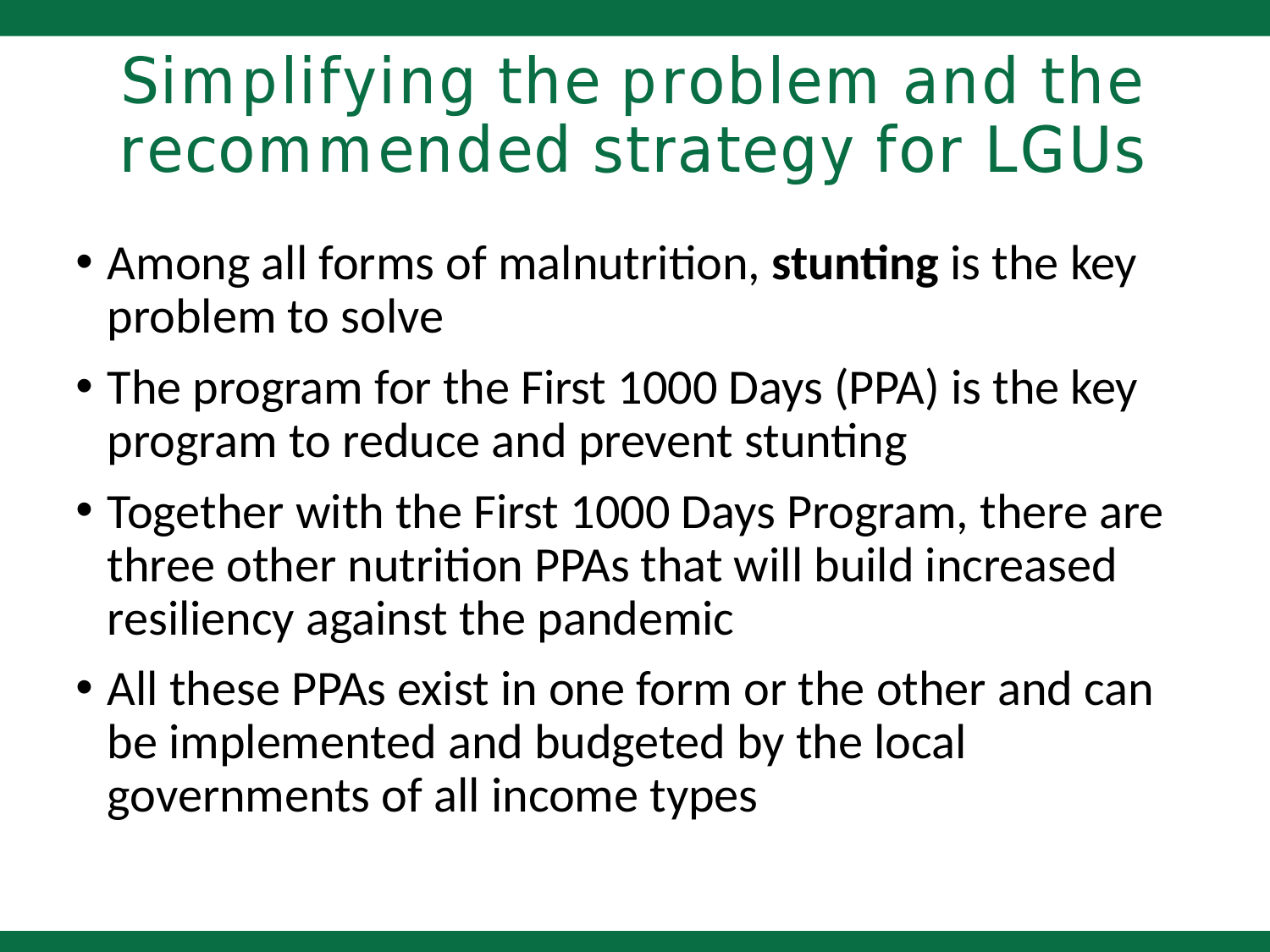

# Simplifying the problem and the recommended strategy for LGUs
Among all forms of malnutrition, stunting is the key problem to solve
The program for the First 1000 Days (PPA) is the key program to reduce and prevent stunting
Together with the First 1000 Days Program, there are three other nutrition PPAs that will build increased resiliency against the pandemic
All these PPAs exist in one form or the other and can be implemented and budgeted by the local governments of all income types